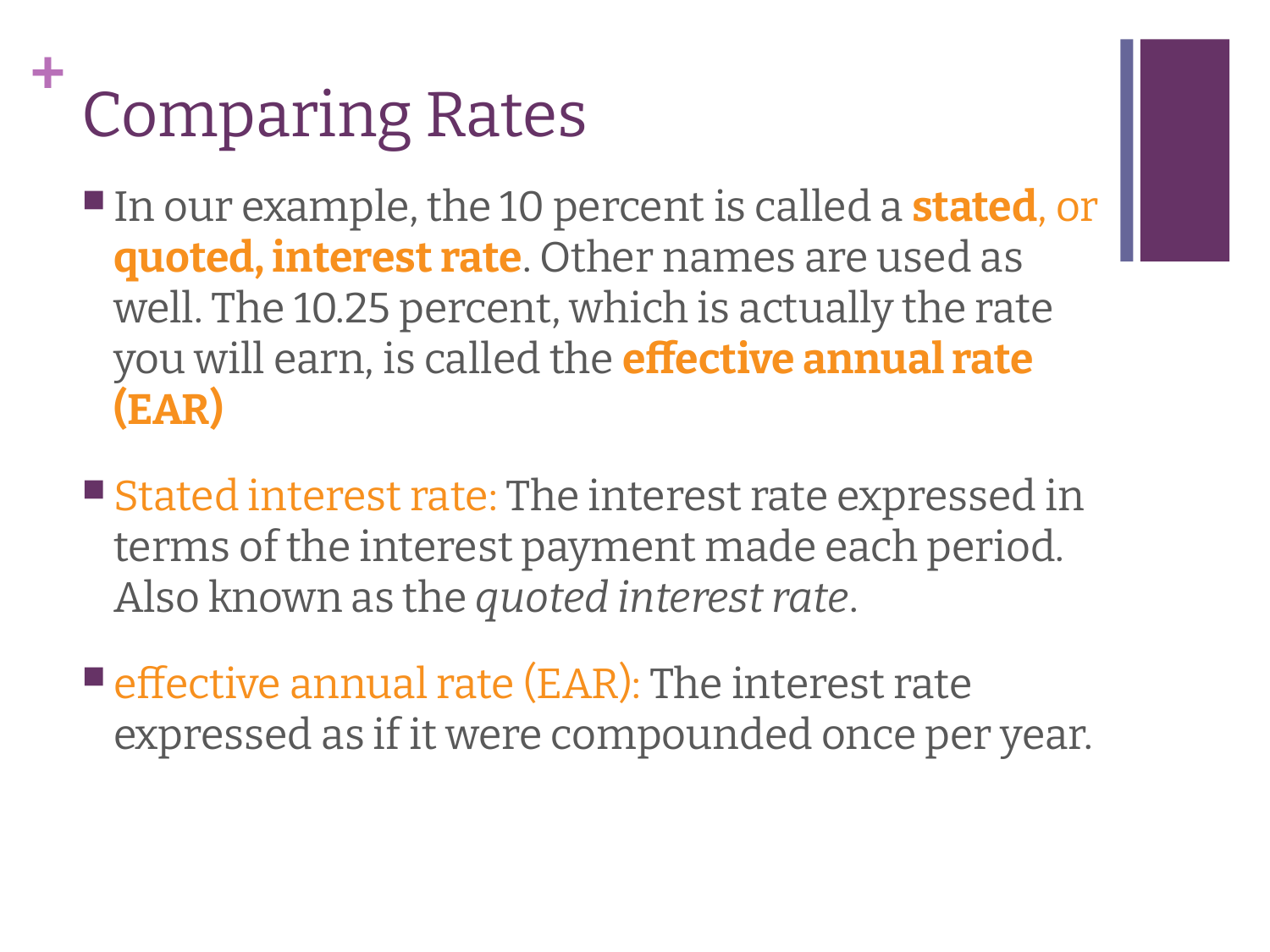

# Comparing Rates
In our example, the 10 percent is called a stated, or quoted, interest rate. Other names are used as well. The 10.25 percent, which is actually the rate you will earn, is called the effective annual rate (EAR)
Stated interest rate: The interest rate expressed in terms of the interest payment made each period. Also known as the quoted interest rate.
effective annual rate (EAR): The interest rate expressed as if it were compounded once per year.